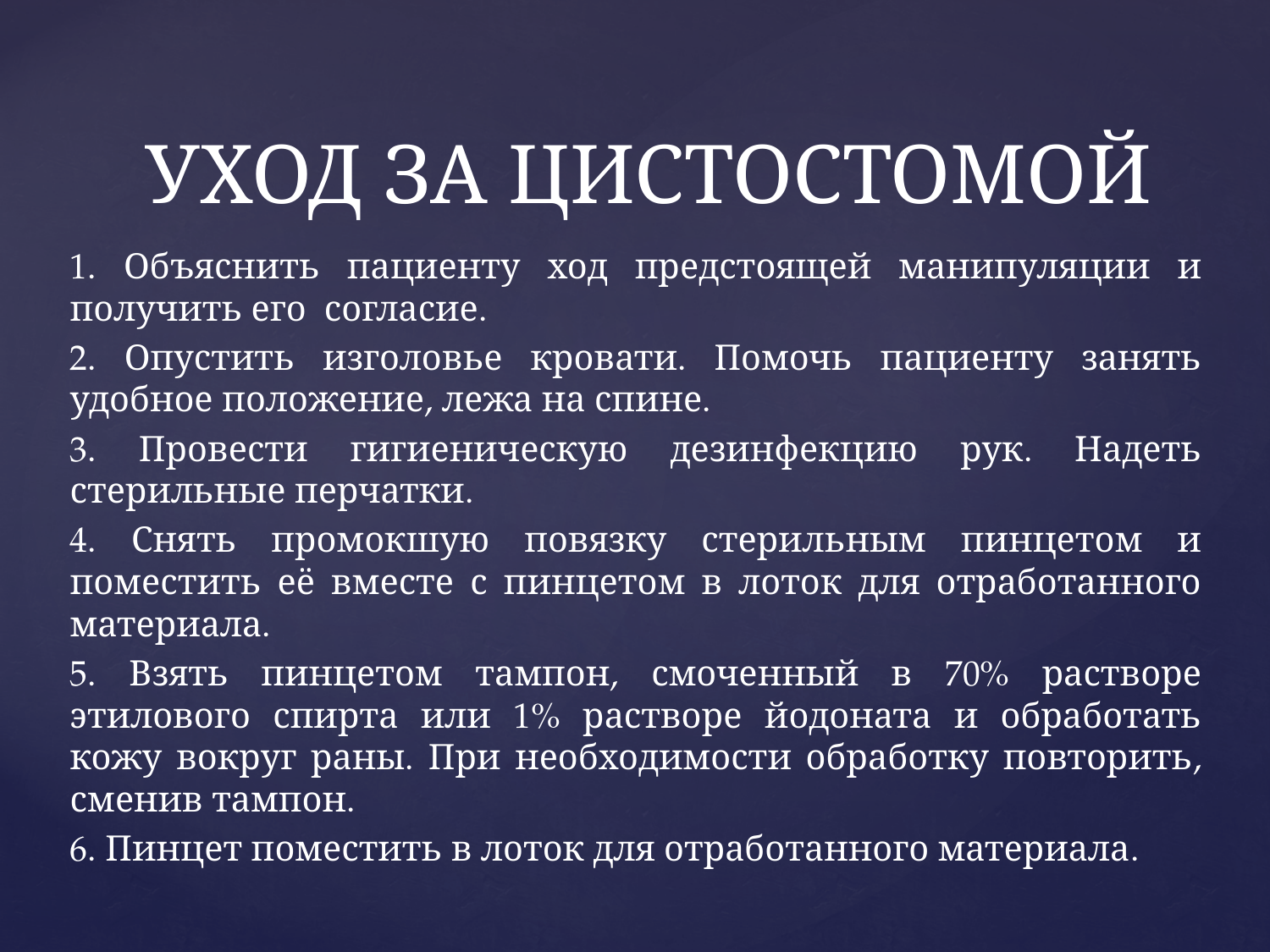

# УХОД ЗА ЦИСТОСТОМОЙ
1. Объяснить пациенту ход предстоящей манипуляции и получить его  согласие.
2. Опустить изголовье кровати. Помочь пациенту занять удобное положение, лежа на спине.
3. Провести гигиеническую дезинфекцию рук. Надеть стерильные перчатки.
4. Снять промокшую повязку стерильным пинцетом и поместить её вместе с пинцетом в лоток для отработанного материала.
5. Взять пинцетом тампон, смоченный в 70% растворе этилового спирта или 1% растворе йодоната и обработать кожу вокруг раны. При необходимости обработку повторить, сменив тампон.
6. Пинцет поместить в лоток для отработанного материала.